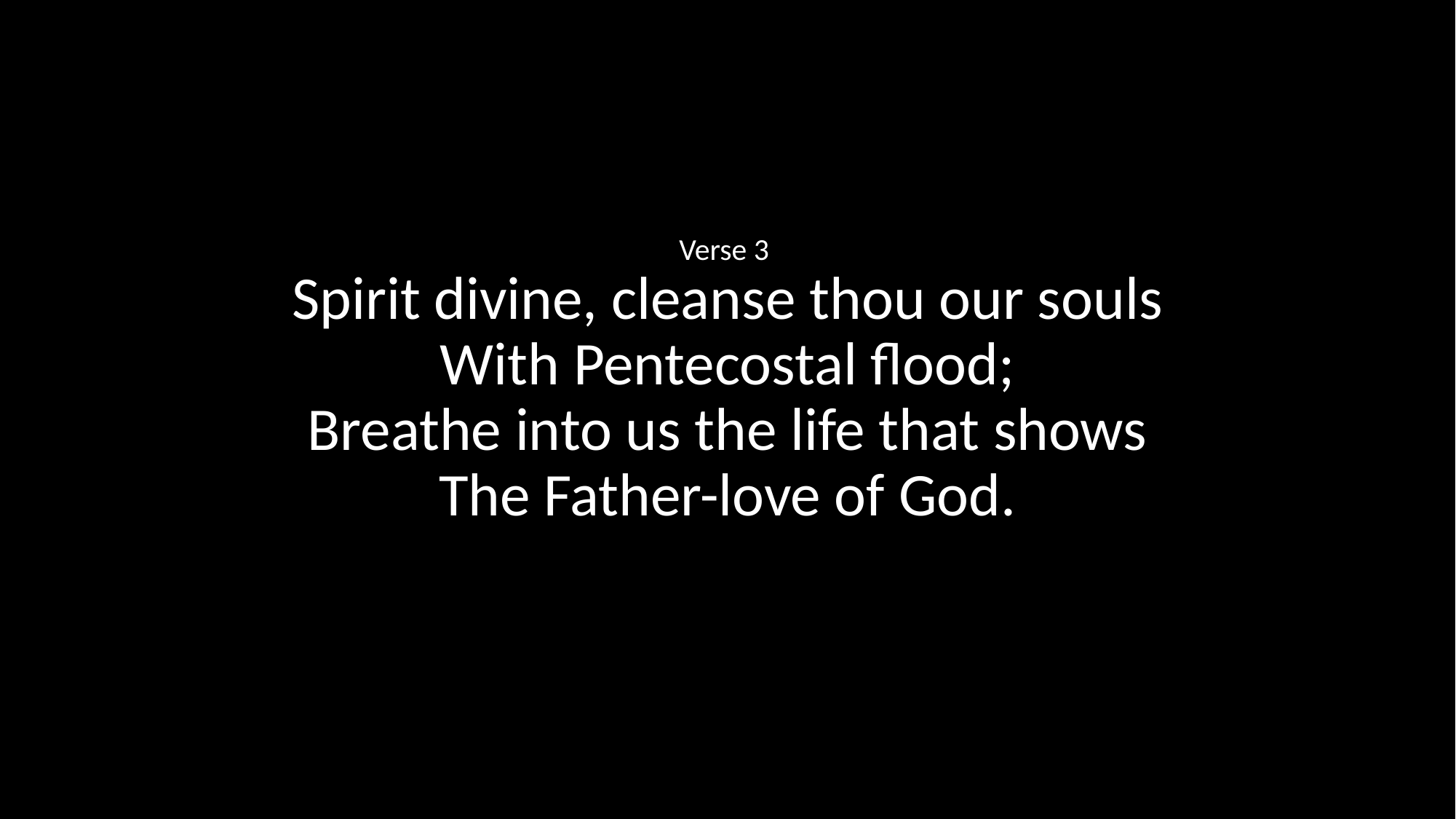

Verse 3
Spirit divine, cleanse thou our souls
With Pentecostal flood;
Breathe into us the life that shows
The Father-love of God.